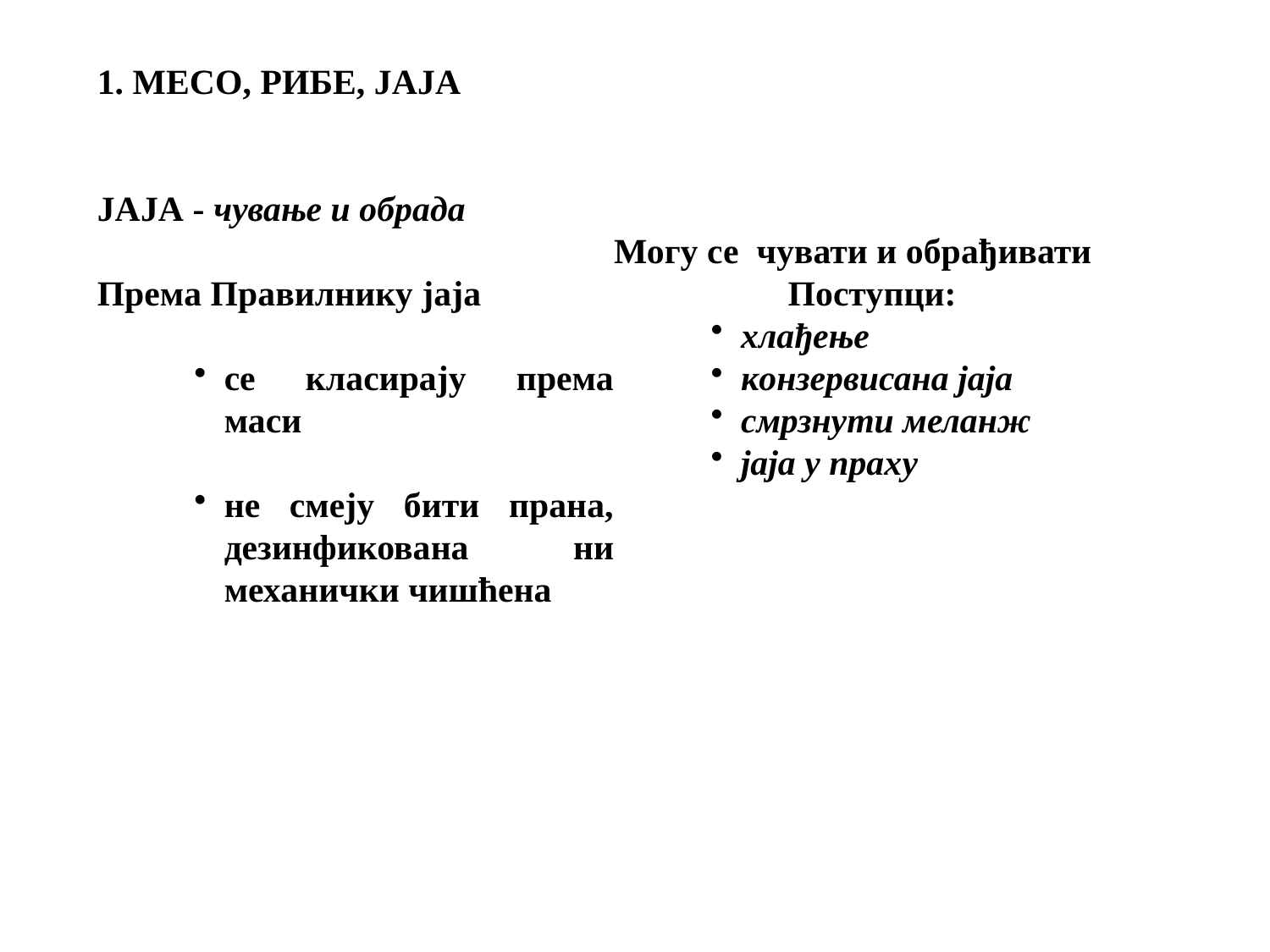

1. МЕСО, РИБЕ, ЈАЈА

ЈАЈА - чување и обрада

Према Правилнику јаја

се класирају према маси

не смеју бити прана, дезинфикована ни механички чишћена

Могу се  чувати и обрађивати
Поступци:
хлађење
конзервисана јаја
смрзнути меланж
јаја у праху